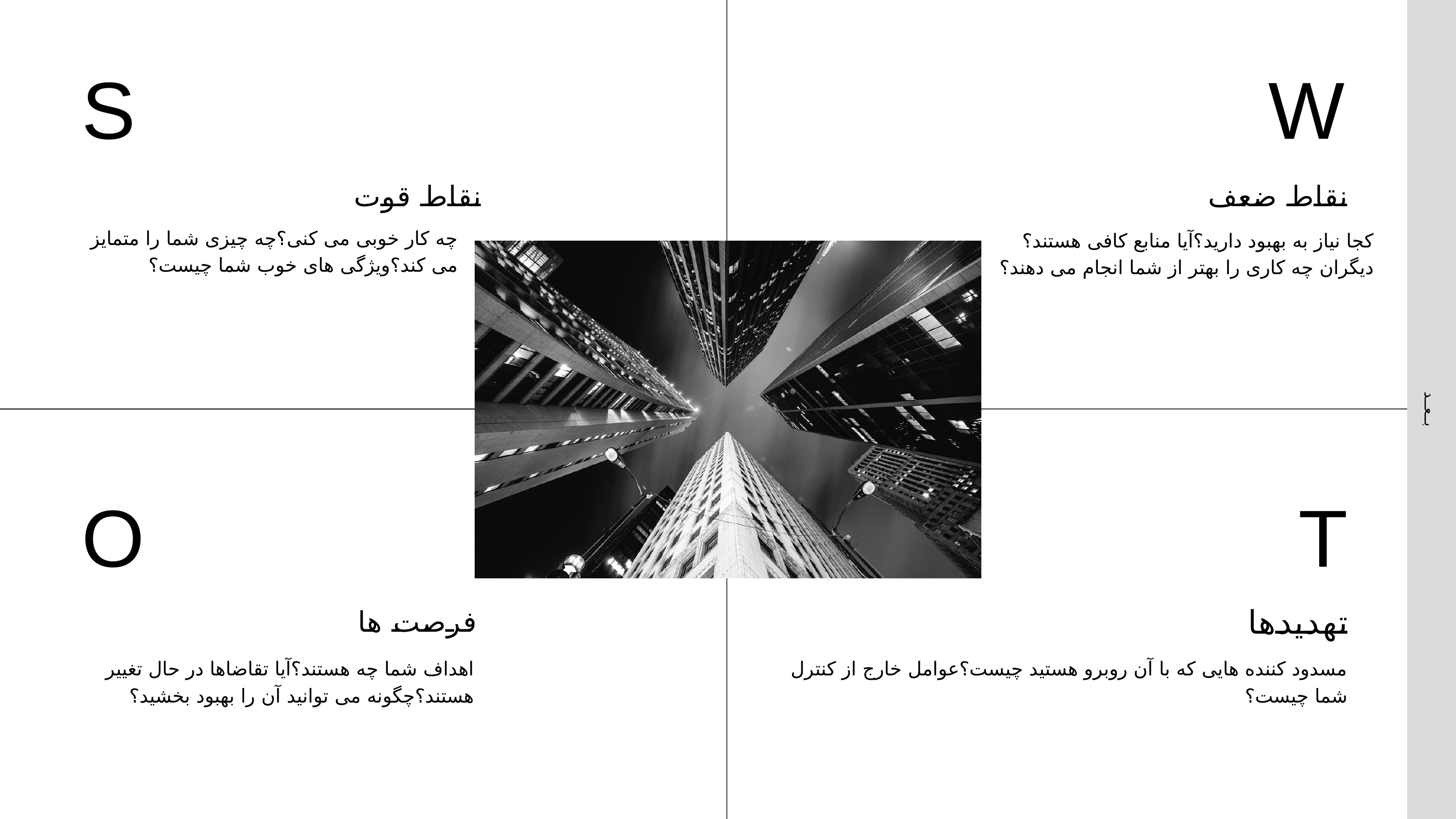

S
W
نقاط قوت
نقاط ضعف
چه کار خوبی می کنی؟چه چیزی شما را متمایز می کند؟ویژگی های خوب شما چیست؟
کجا نیاز به بهبود دارید؟آیا منابع کافی هستند؟دیگران چه کاری را بهتر از شما انجام می دهند؟

بعد

O
T
فرصت ها
تهدیدها
اهداف شما چه هستند؟آیا تقاضاها در حال تغییر هستند؟چگونه می توانید آن را بهبود بخشید؟
مسدود کننده هایی که با آن روبرو هستید چیست؟عوامل خارج از کنترل شما چیست؟